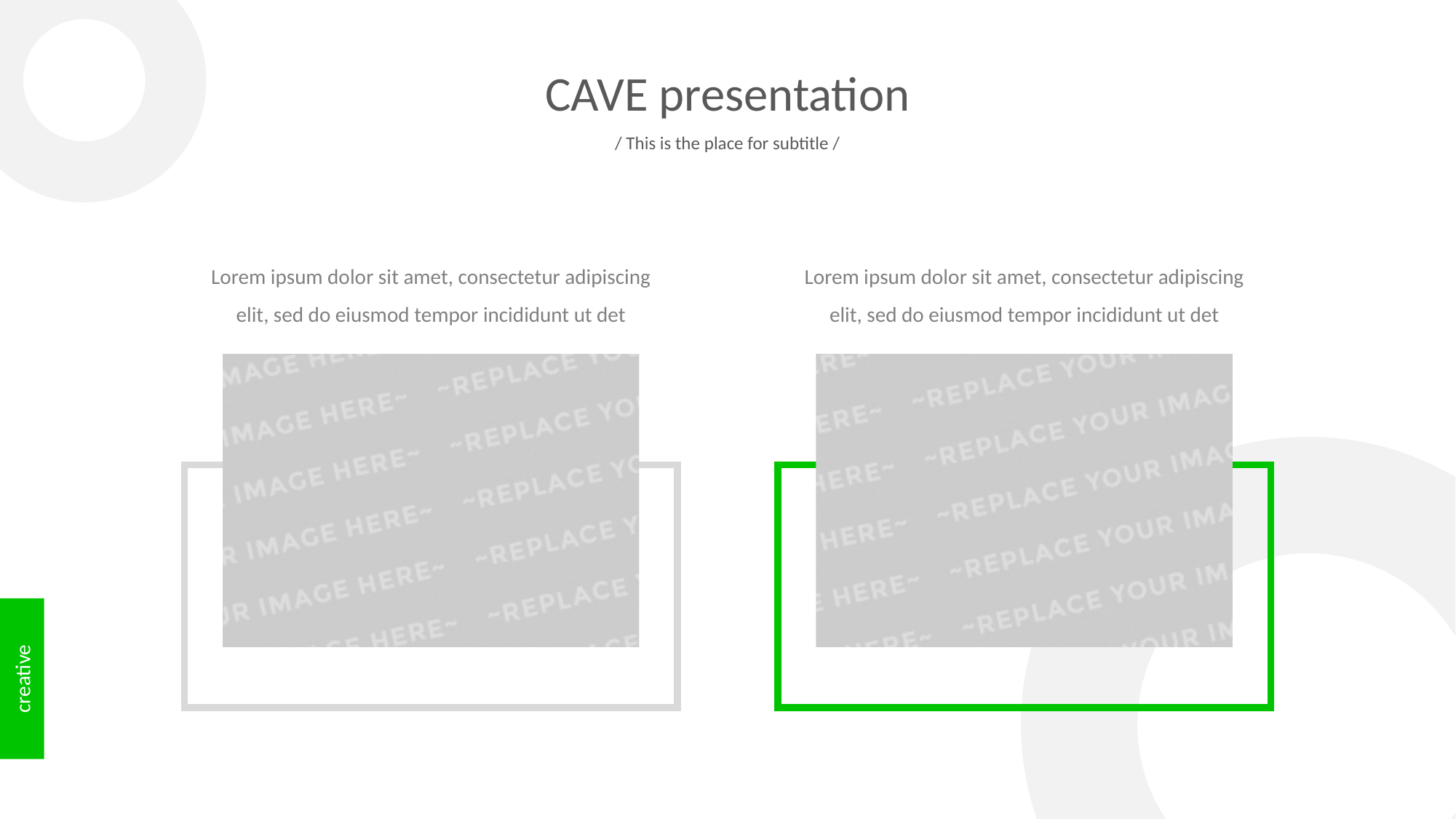

CAVE presentation
/ This is the place for subtitle /
Lorem ipsum dolor sit amet, consectetur adipiscing elit, sed do eiusmod tempor incididunt ut det
Lorem ipsum dolor sit amet, consectetur adipiscing elit, sed do eiusmod tempor incididunt ut det

creative